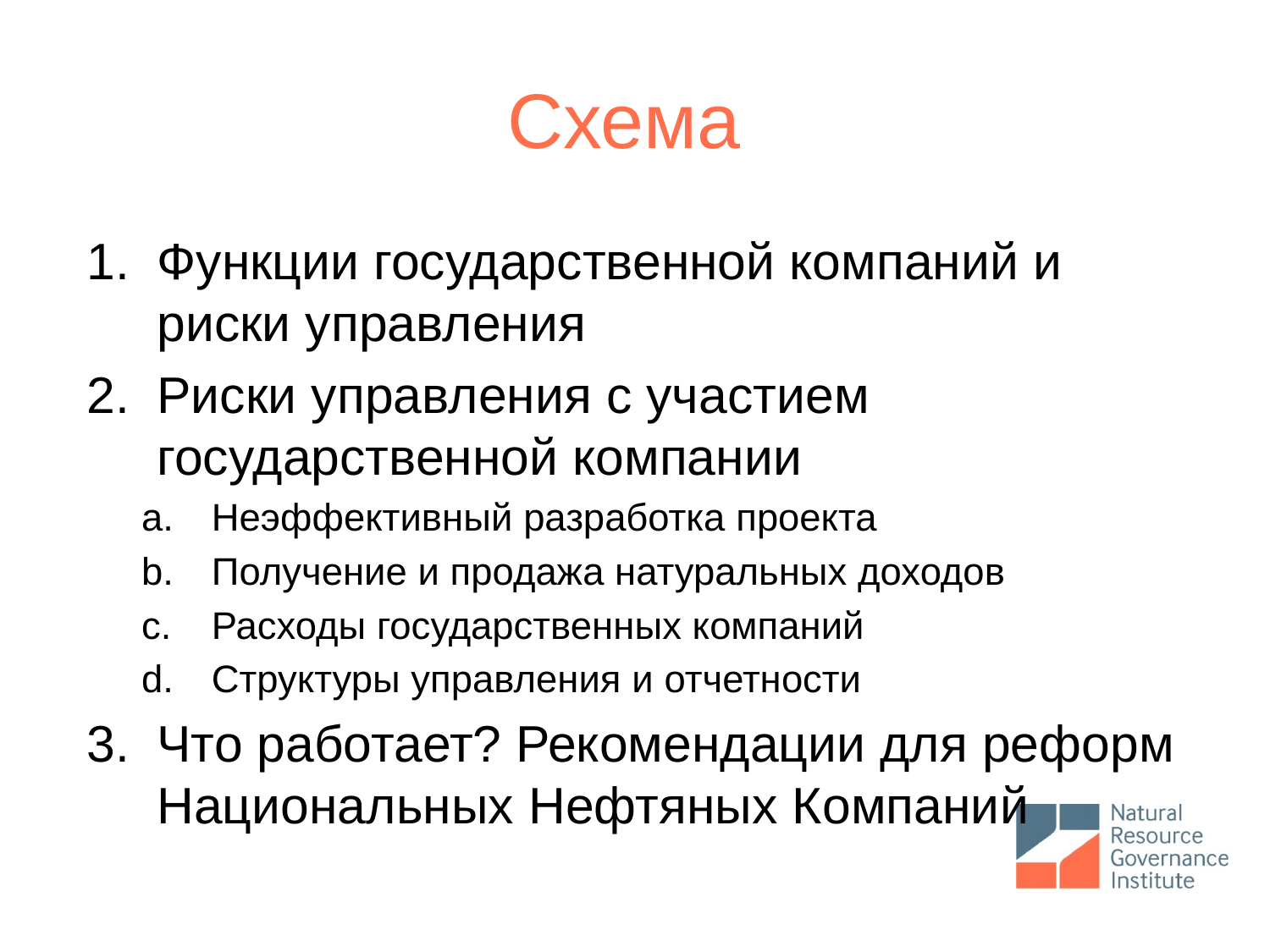

# Схема
Функции государственной компаний и риски управления
Риски управления с участием государственной компании
Неэффективный разработка проекта
Получение и продажа натуральных доходов
Расходы государственных компаний
Структуры управления и отчетности
Что работает? Рекомендации для реформ Национальных Нефтяных Компаний